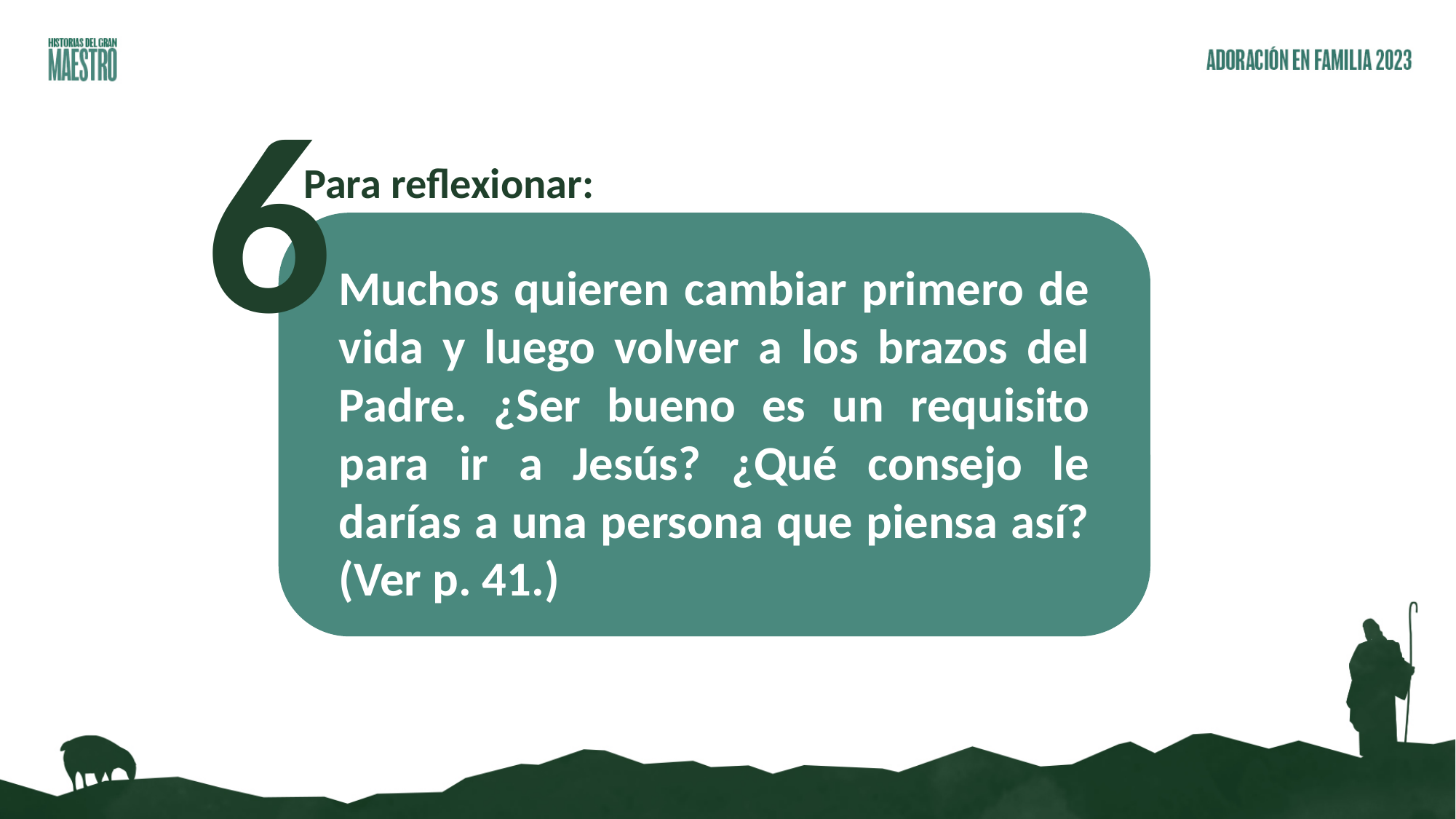

6
Para reflexionar:

Muchos quieren cambiar primero de vida y luego volver a los brazos del Padre. ¿Ser bueno es un requisito para ir a Jesús? ¿Qué consejo le darías a una persona que piensa así? (Ver p. 41.)